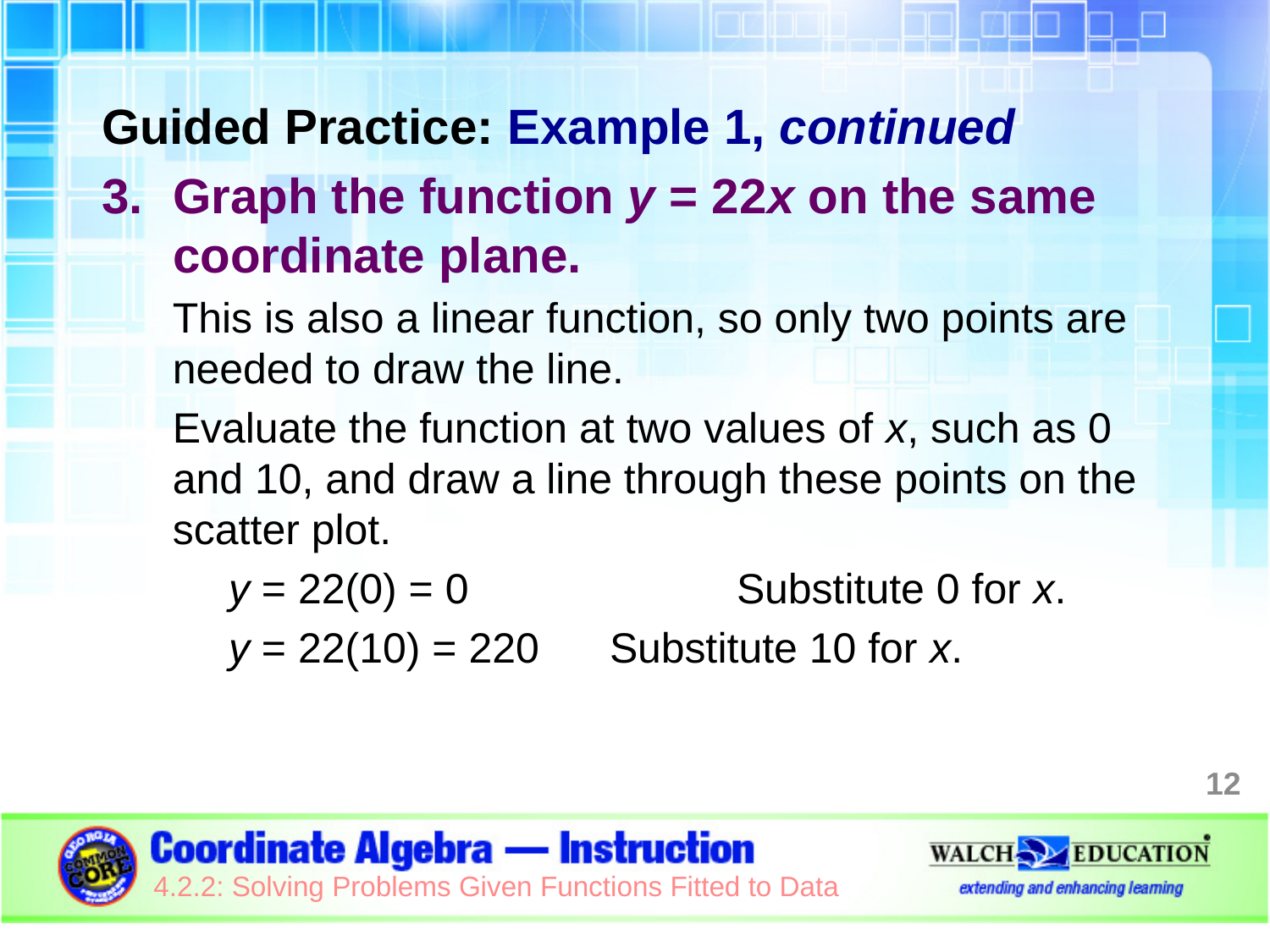

Guided Practice: Example 1, continued
Graph the function y = 22x on the same coordinate plane.
This is also a linear function, so only two points are needed to draw the line.
Evaluate the function at two values of x, such as 0 and 10, and draw a line through these points on the scatter plot.
y = 22(0) = 0 			Substitute 0 for x.
y = 22(10) = 220 	Substitute 10 for x.

12
4.2.2: Solving Problems Given Functions Fitted to Data